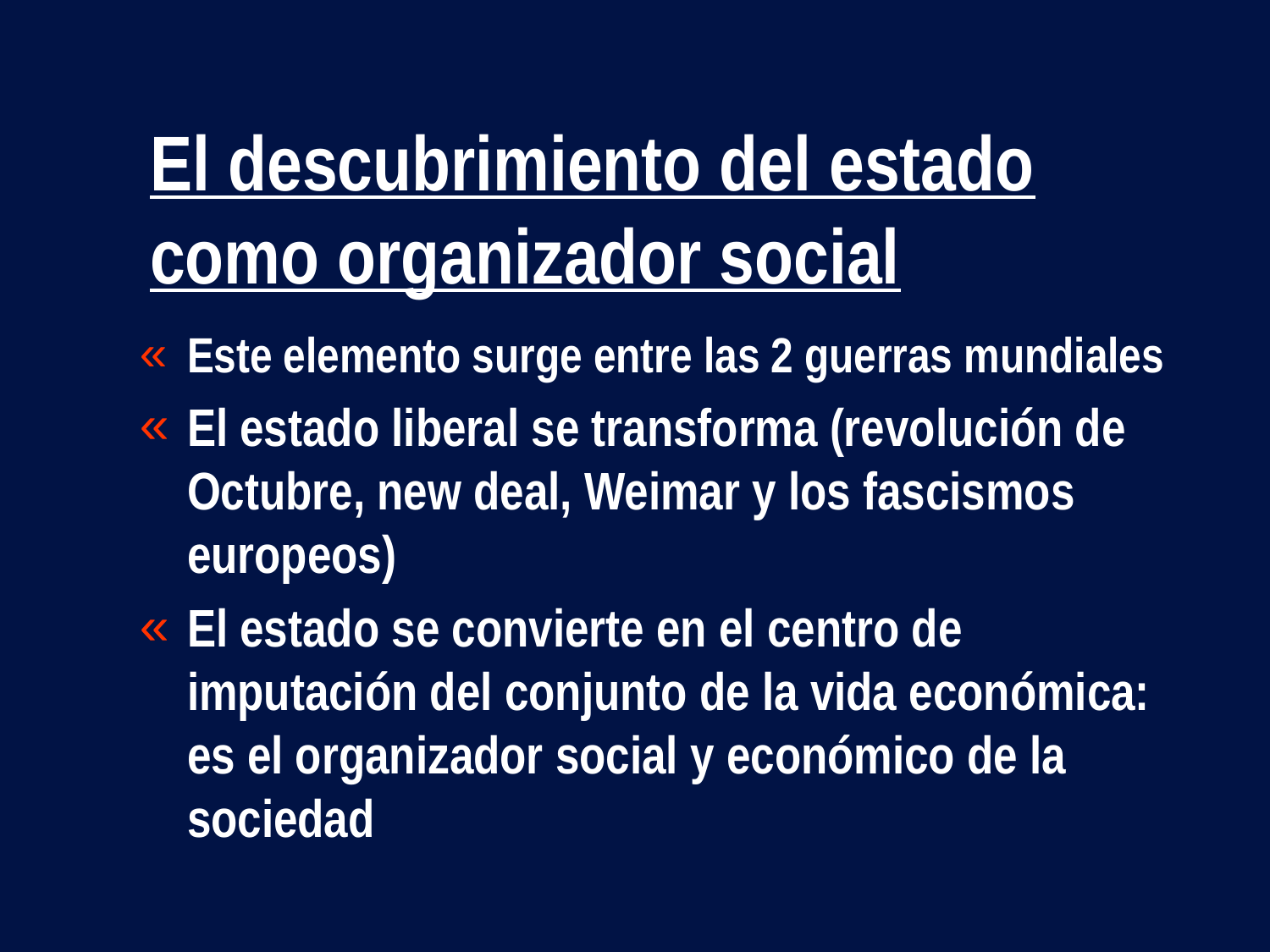

# El descubrimiento del estado como organizador social
Este elemento surge entre las 2 guerras mundiales
El estado liberal se transforma (revolución de Octubre, new deal, Weimar y los fascismos europeos)
El estado se convierte en el centro de imputación del conjunto de la vida económica: es el organizador social y económico de la sociedad